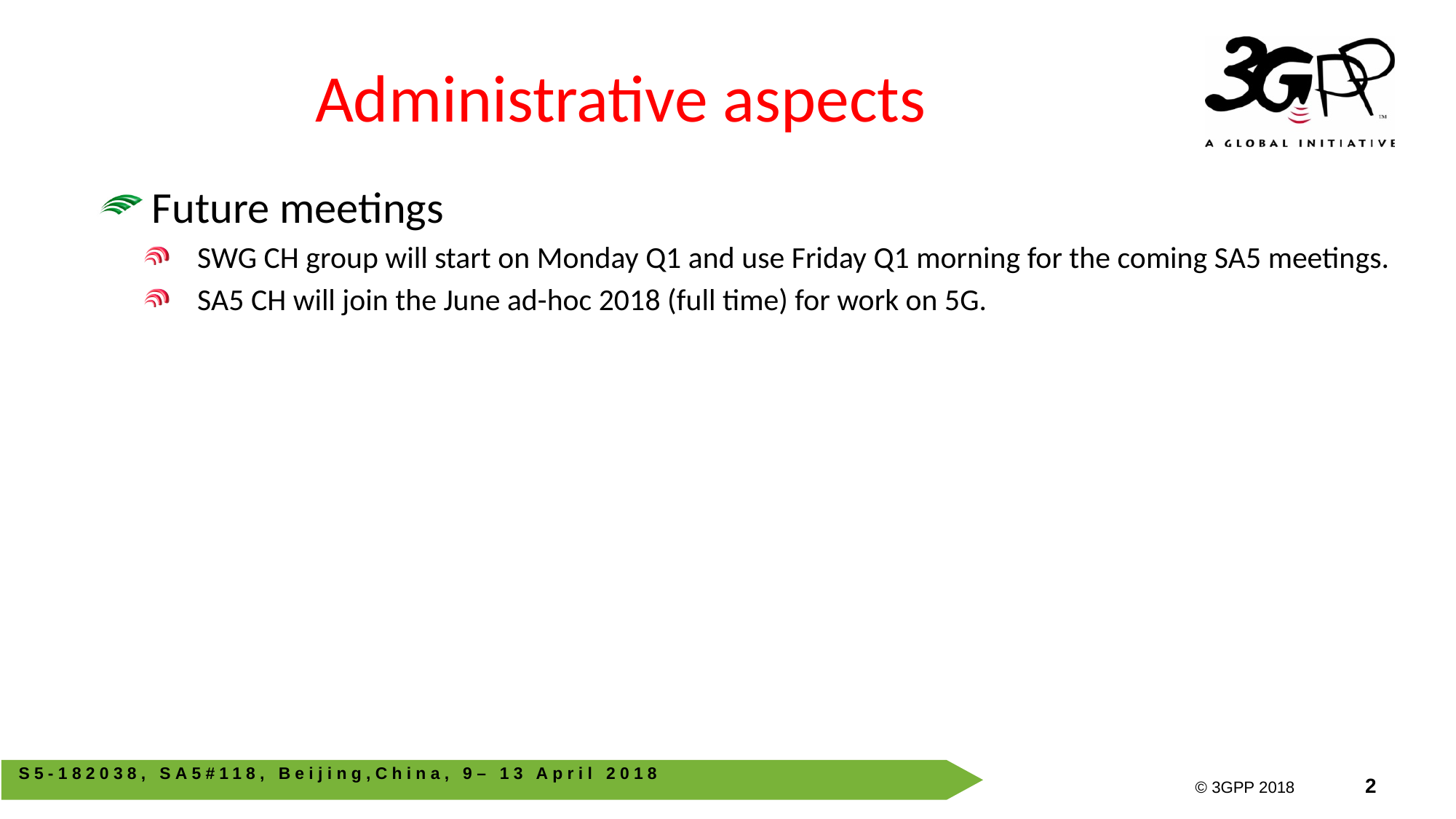

# Administrative aspects
Future meetings
SWG CH group will start on Monday Q1 and use Friday Q1 morning for the coming SA5 meetings.
SA5 CH will join the June ad-hoc 2018 (full time) for work on 5G.